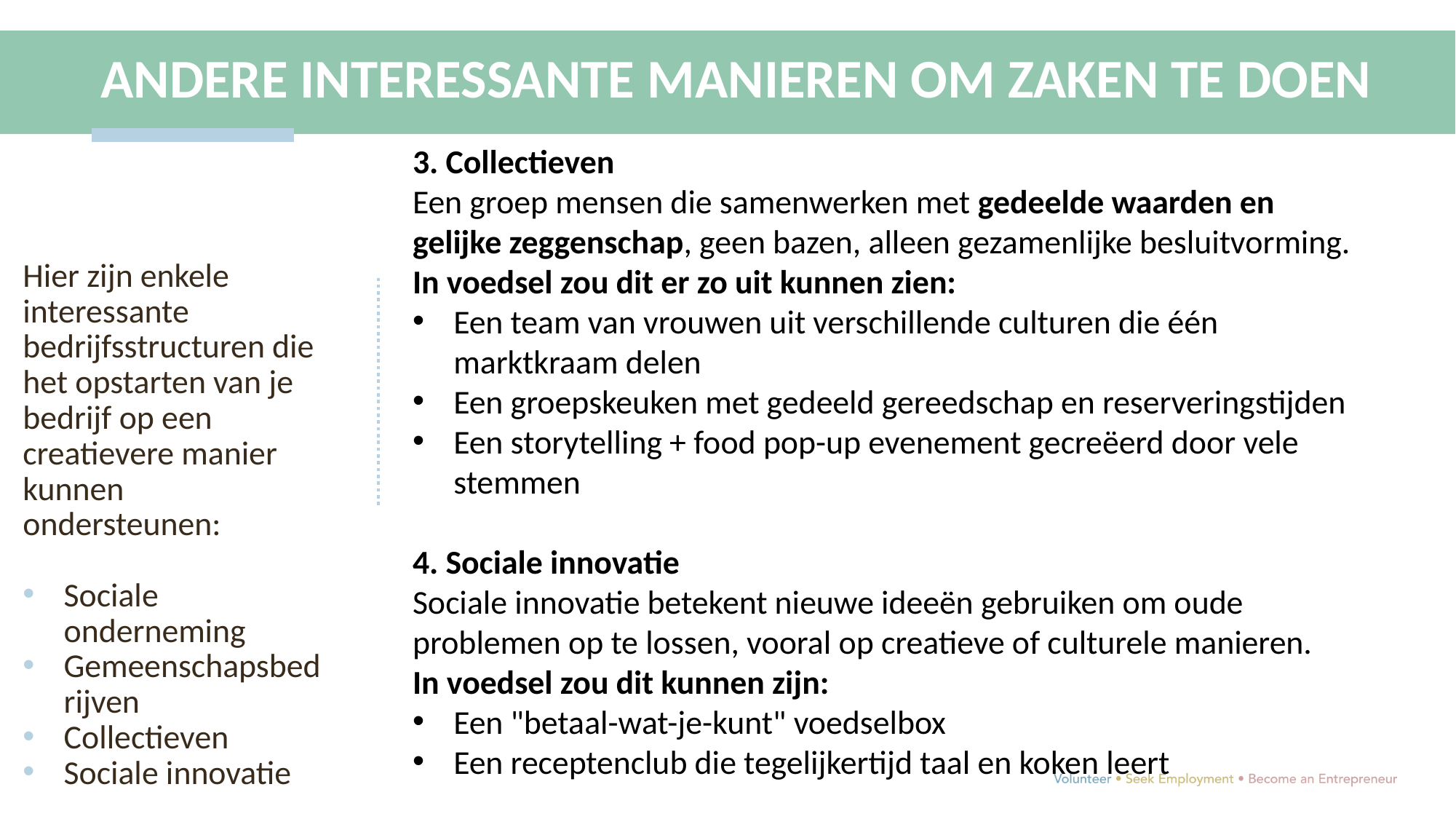

ANDERE INTERESSANTE MANIEREN OM ZAKEN TE DOEN
3. Collectieven
Een groep mensen die samenwerken met gedeelde waarden en gelijke zeggenschap, geen bazen, alleen gezamenlijke besluitvorming.
In voedsel zou dit er zo uit kunnen zien:
Een team van vrouwen uit verschillende culturen die één marktkraam delen
Een groepskeuken met gedeeld gereedschap en reserveringstijden
Een storytelling + food pop-up evenement gecreëerd door vele stemmen

4. Sociale innovatie
Sociale innovatie betekent nieuwe ideeën gebruiken om oude problemen op te lossen, vooral op creatieve of culturele manieren.
In voedsel zou dit kunnen zijn:
Een "betaal-wat-je-kunt" voedselbox
Een receptenclub die tegelijkertijd taal en koken leert

Hier zijn enkele interessante bedrijfsstructuren die het opstarten van je bedrijf op een creatievere manier kunnen ondersteunen:

Sociale onderneming
Gemeenschapsbedrijven
Collectieven
Sociale innovatie